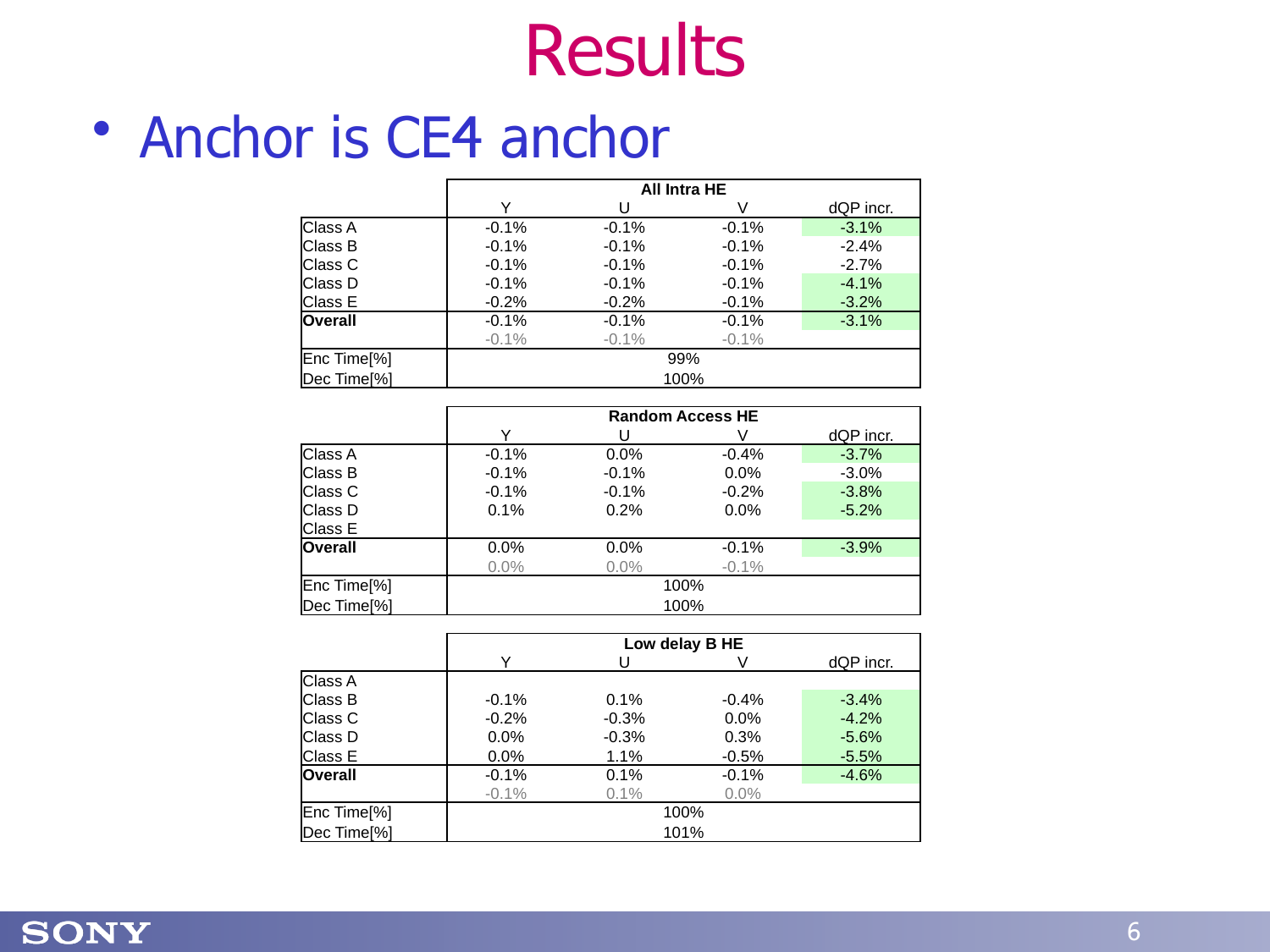

# Results
Anchor is CE4 anchor
|  | All Intra HE |  |  |  |
| --- | --- | --- | --- | --- |
|  | Y | U | V | dQP incr. |
| Class A | -0.1% | -0.1% | -0.1% | -3.1% |
| Class B | -0.1% | -0.1% | -0.1% | -2.4% |
| Class C | -0.1% | -0.1% | -0.1% | -2.7% |
| Class D | -0.1% | -0.1% | -0.1% | -4.1% |
| Class E | -0.2% | -0.2% | -0.1% | -3.2% |
| Overall | -0.1% | -0.1% | -0.1% | -3.1% |
|  | -0.1% | -0.1% | -0.1% |  |
| Enc Time[%] | 99% |  |  |  |
| Dec Time[%] | 100% |  |  |  |
|  |  |  |  |  |
|  | Random Access HE |  |  |  |
|  | Y | U | V | dQP incr. |
| Class A | -0.1% | 0.0% | -0.4% | -3.7% |
| Class B | -0.1% | -0.1% | 0.0% | -3.0% |
| Class C | -0.1% | -0.1% | -0.2% | -3.8% |
| Class D | 0.1% | 0.2% | 0.0% | -5.2% |
| Class E |  |  |  |  |
| Overall | 0.0% | 0.0% | -0.1% | -3.9% |
|  | 0.0% | 0.0% | -0.1% |  |
| Enc Time[%] | 100% |  |  |  |
| Dec Time[%] | 100% |  |  |  |
|  |  |  |  |  |
|  | Low delay B HE |  |  |  |
|  | Y | U | V | dQP incr. |
| Class A |  |  |  |  |
| Class B | -0.1% | 0.1% | -0.4% | -3.4% |
| Class C | -0.2% | -0.3% | 0.0% | -4.2% |
| Class D | 0.0% | -0.3% | 0.3% | -5.6% |
| Class E | 0.0% | 1.1% | -0.5% | -5.5% |
| Overall | -0.1% | 0.1% | -0.1% | -4.6% |
|  | -0.1% | 0.1% | 0.0% |  |
| Enc Time[%] | 100% |  |  |  |
| Dec Time[%] | 101% |  |  |  |
6